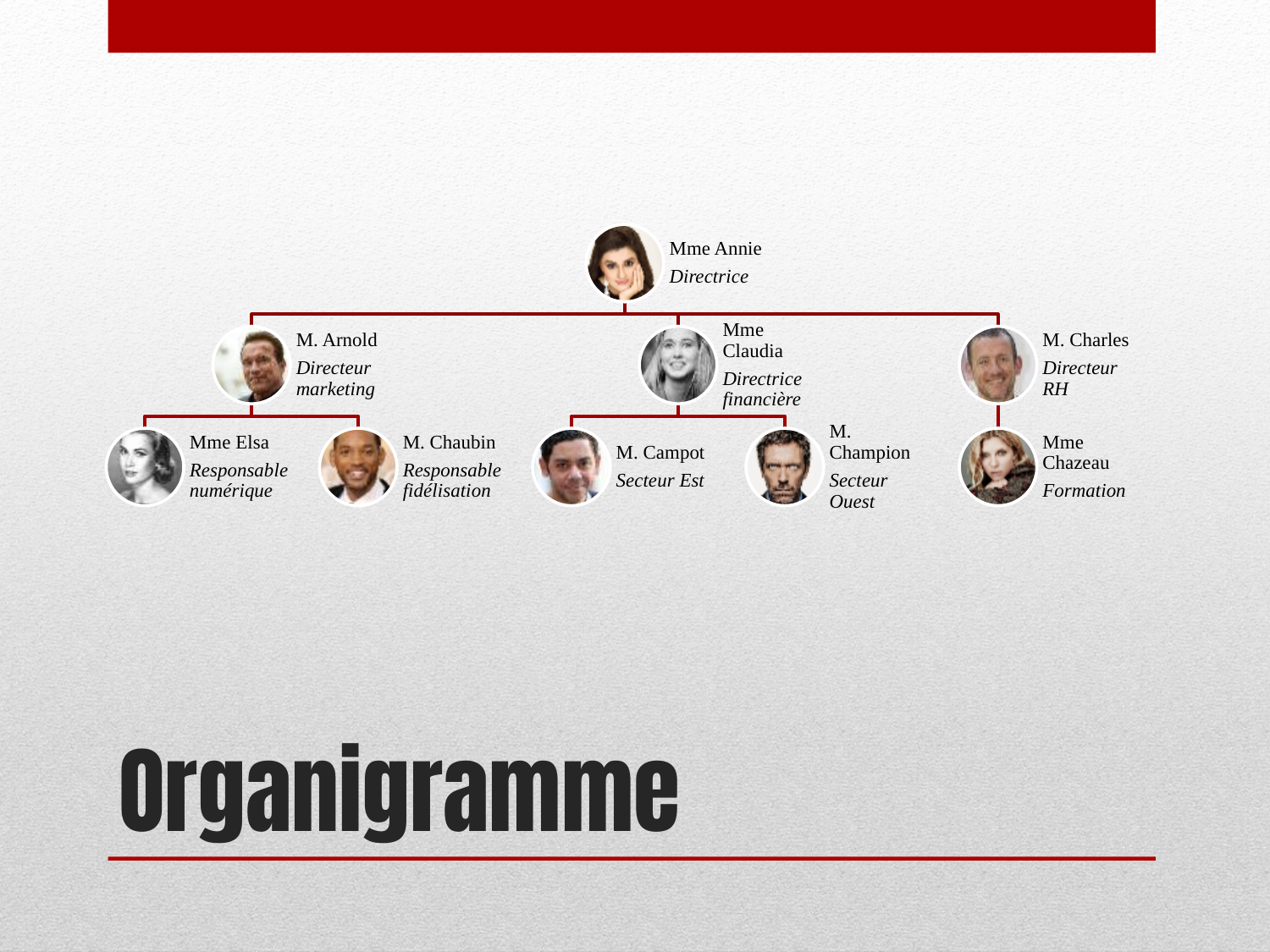

Mme Annie
Directrice
M. Arnold
Directeur marketing
Mme Elsa
Responsable numérique
M. Chaubin
Responsable fidélisation
Mme Claudia
Directrice financière
M. Campot
Secteur Est
M. Champion
Secteur Ouest
M. Charles
Directeur RH
Mme Chazeau
Formation
# Organigramme